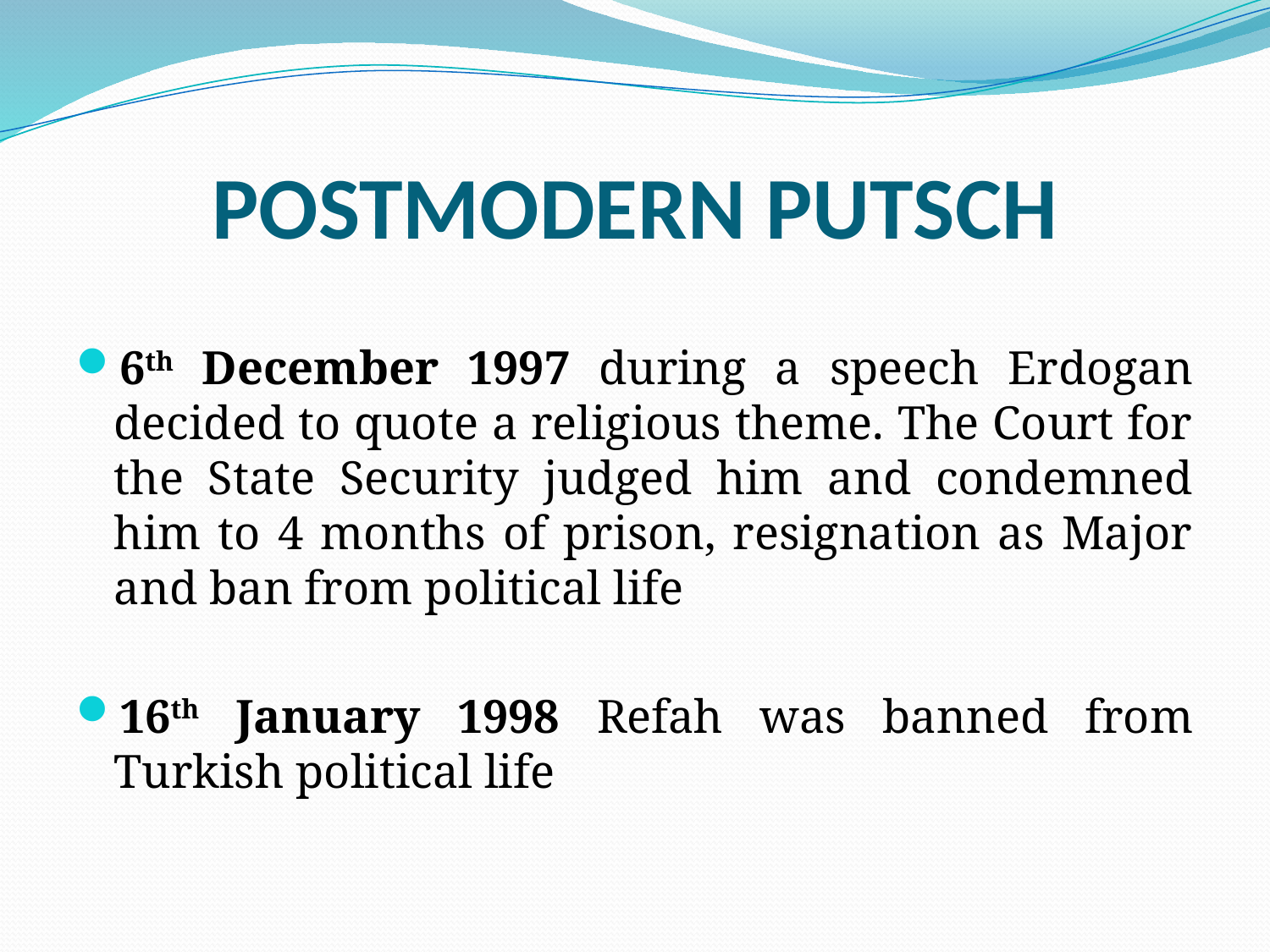

# POSTMODERN PUTSCH

6th December 1997 during a speech Erdogan decided to quote a religious theme. The Court for the State Security judged him and condemned him to 4 months of prison, resignation as Major and ban from political life

16th January 1998 Refah was banned from Turkish political life